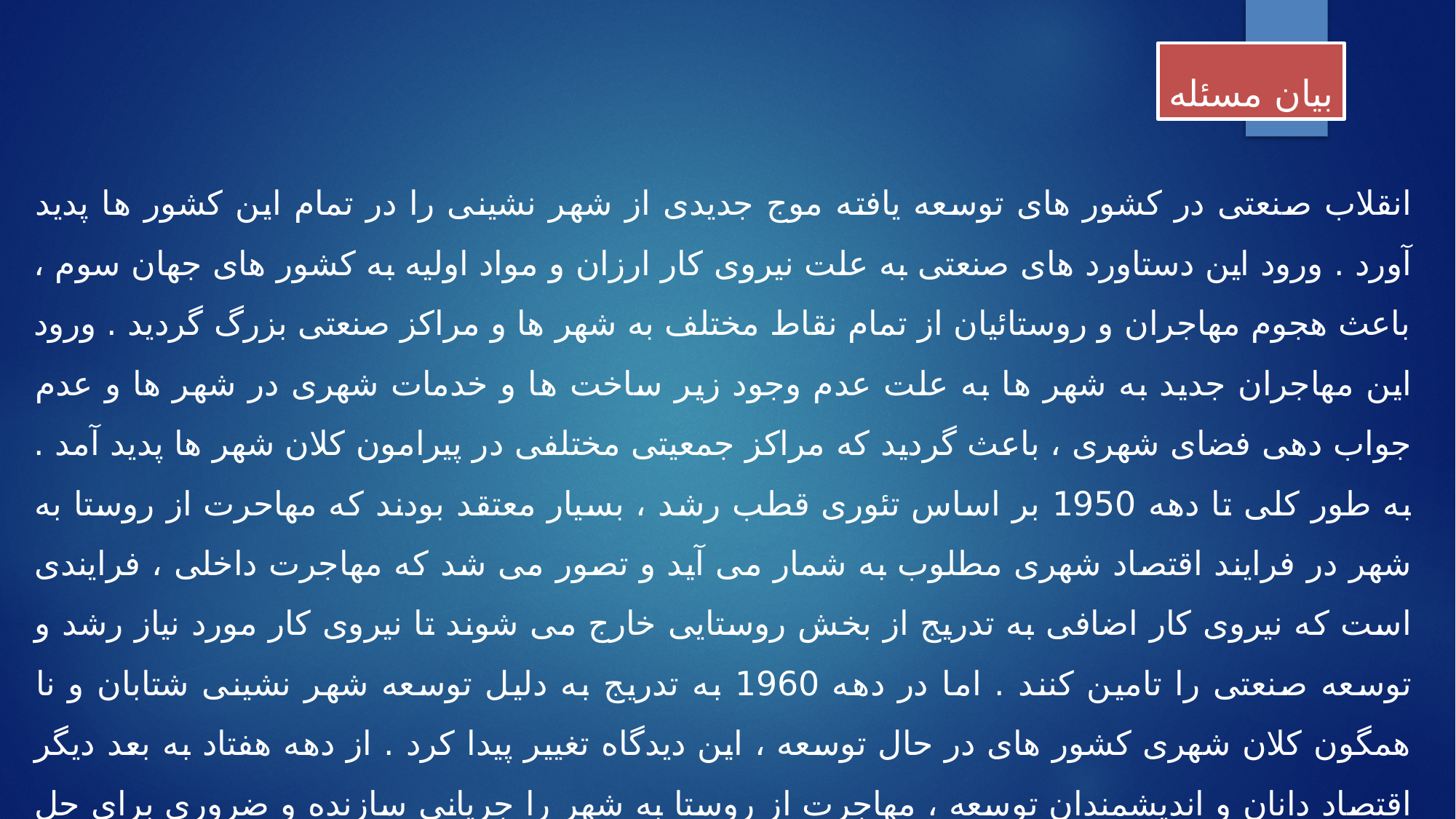

بیان مسئله
انقلاب صنعتی در کشور های توسعه یافته موج جدیدی از شهر نشینی را در تمام این کشور ها پدید آورد . ورود این دستاورد های صنعتی به علت نیروی کار ارزان و مواد اولیه به کشور های جهان سوم ، باعث هجوم مهاجران و روستائیان از تمام نقاط مختلف به شهر ها و مراکز صنعتی بزرگ گردید . ورود این مهاجران جدید به شهر ها به علت عدم وجود زیر ساخت ها و خدمات شهری در شهر ها و عدم جواب دهی فضای شهری ، باعث گردید که مراکز جمعیتی مختلفی در پیرامون کلان شهر ها پدید آمد . به طور کلی تا دهه 1950 بر اساس تئوری قطب رشد ، بسیار معتقد بودند که مهاحرت از روستا به شهر در فرایند اقتصاد شهری مطلوب به شمار می آید و تصور می شد که مهاجرت داخلی ، فرایندی است که نیروی کار اضافی به تدریج از بخش روستایی خارج می شوند تا نیروی کار مورد نیاز رشد و توسعه صنعتی را تامین کنند . اما در دهه 1960 به تدریج به دلیل توسعه شهر نشینی شتابان و نا همگون کلان شهری کشور های در حال توسعه ، این دیدگاه تغییر پیدا کرد . از دهه هفتاد به بعد دیگر اقتصاد دانان و اندیشمندان توسعه ، مهاجرت از روستا به شهر را جریانی سازنده و ضروری برای حل مشکل تقاضای در حال رشد شهر ها برای نیروی کار نمی دانند